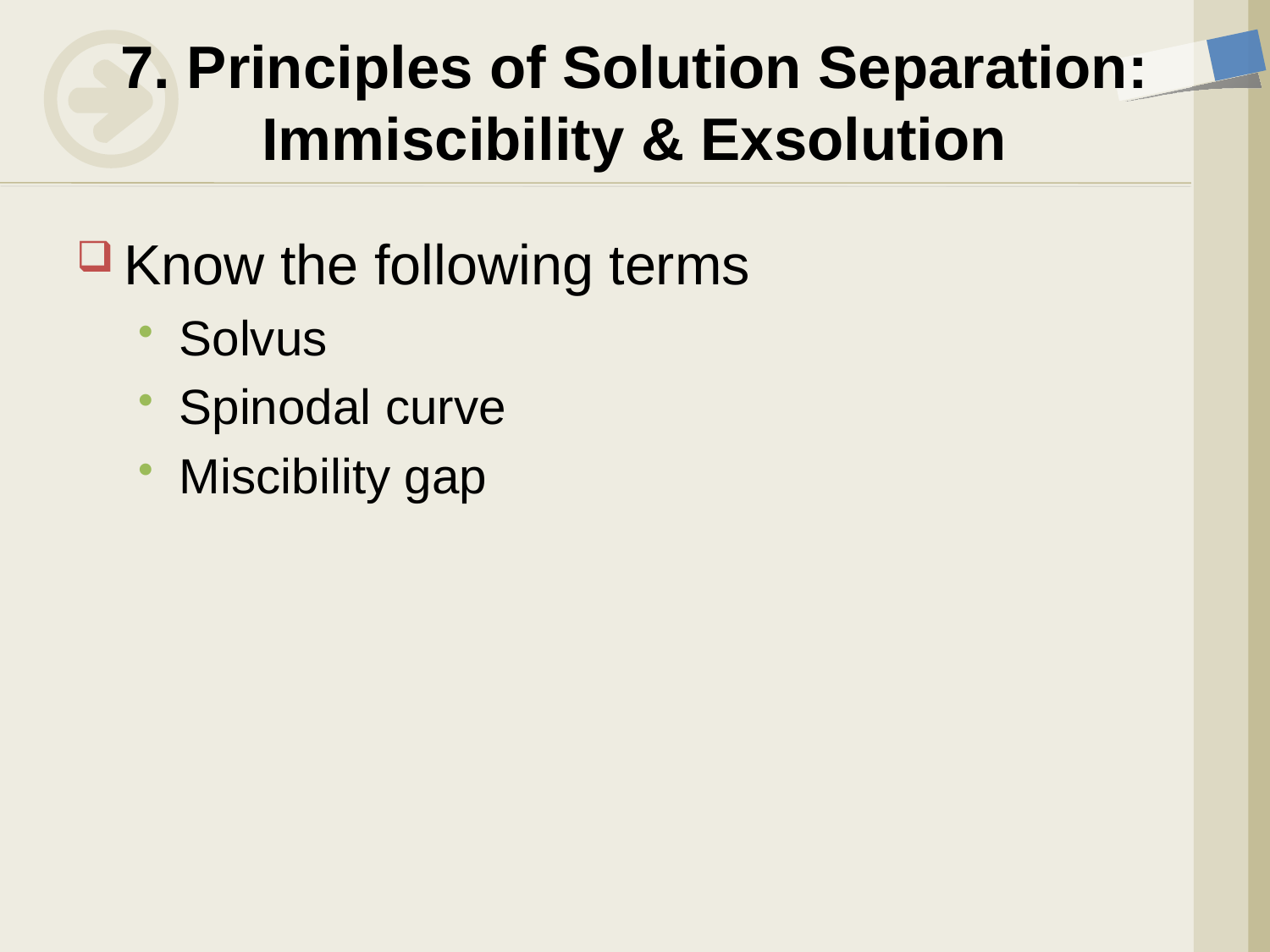

# 7. Principles of Solution Separation: Immiscibility & Exsolution
Know the following terms
Solvus
Spinodal curve
Miscibility gap